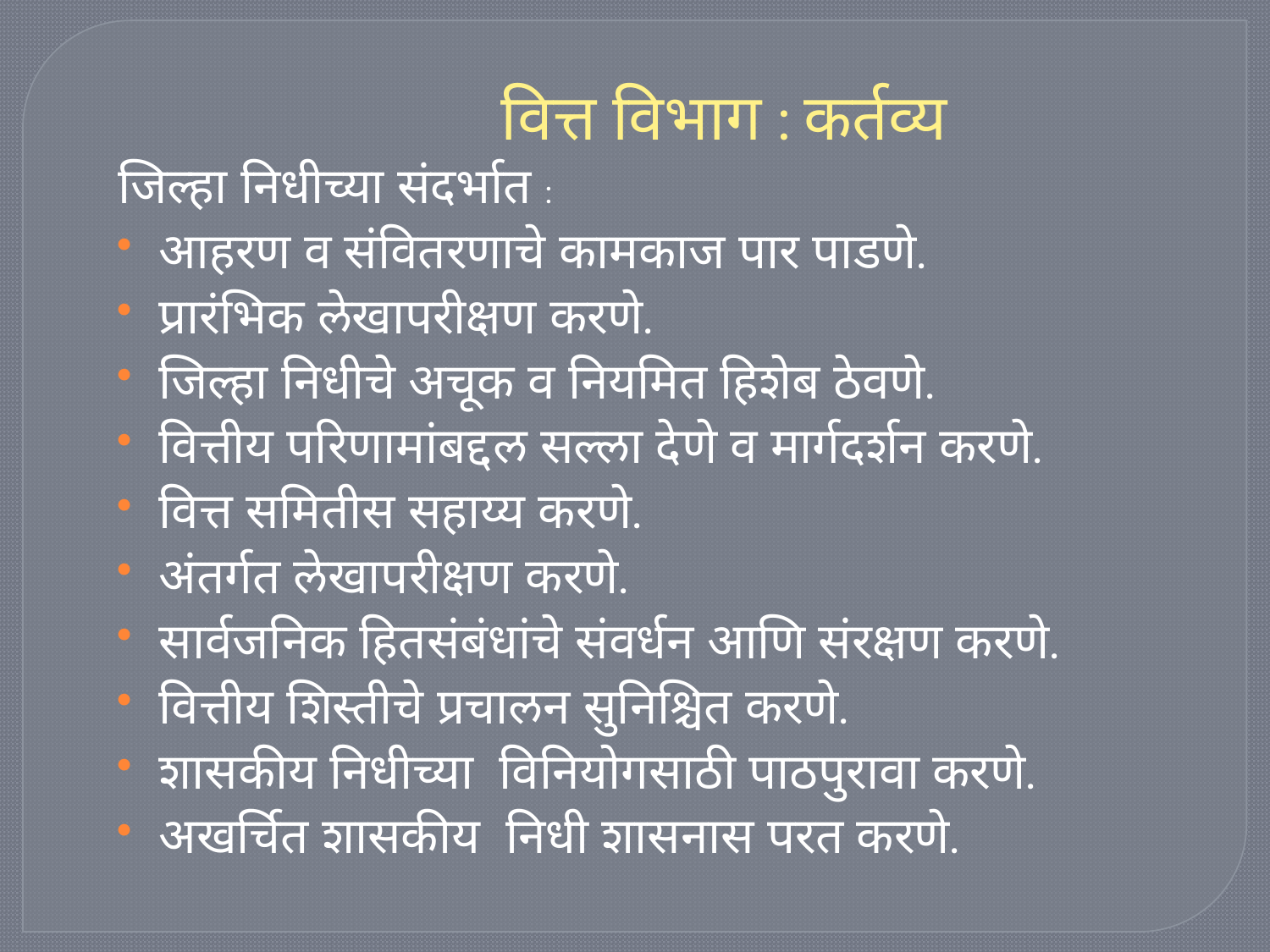

वित्त विभाग : कर्तव्य
जिल्हा निधीच्या संदर्भात :
आहरण व संवितरणाचे कामकाज पार पाडणे.
प्रारंभिक लेखापरीक्षण करणे.
जिल्हा निधीचे अचूक व नियमित हिशेब ठेवणे.
वित्तीय परिणामांबद्दल सल्ला देणे व मार्गदर्शन करणे.
वित्त समितीस सहाय्य करणे.
अंतर्गत लेखापरीक्षण करणे.
सार्वजनिक हितसंबंधांचे संवर्धन आणि संरक्षण करणे.
वित्तीय शिस्तीचे प्रचालन सुनिश्चित करणे.
शासकीय निधीच्या  विनियोगसाठी पाठपुरावा करणे.
अखर्चित शासकीय  निधी शासनास परत करणे.